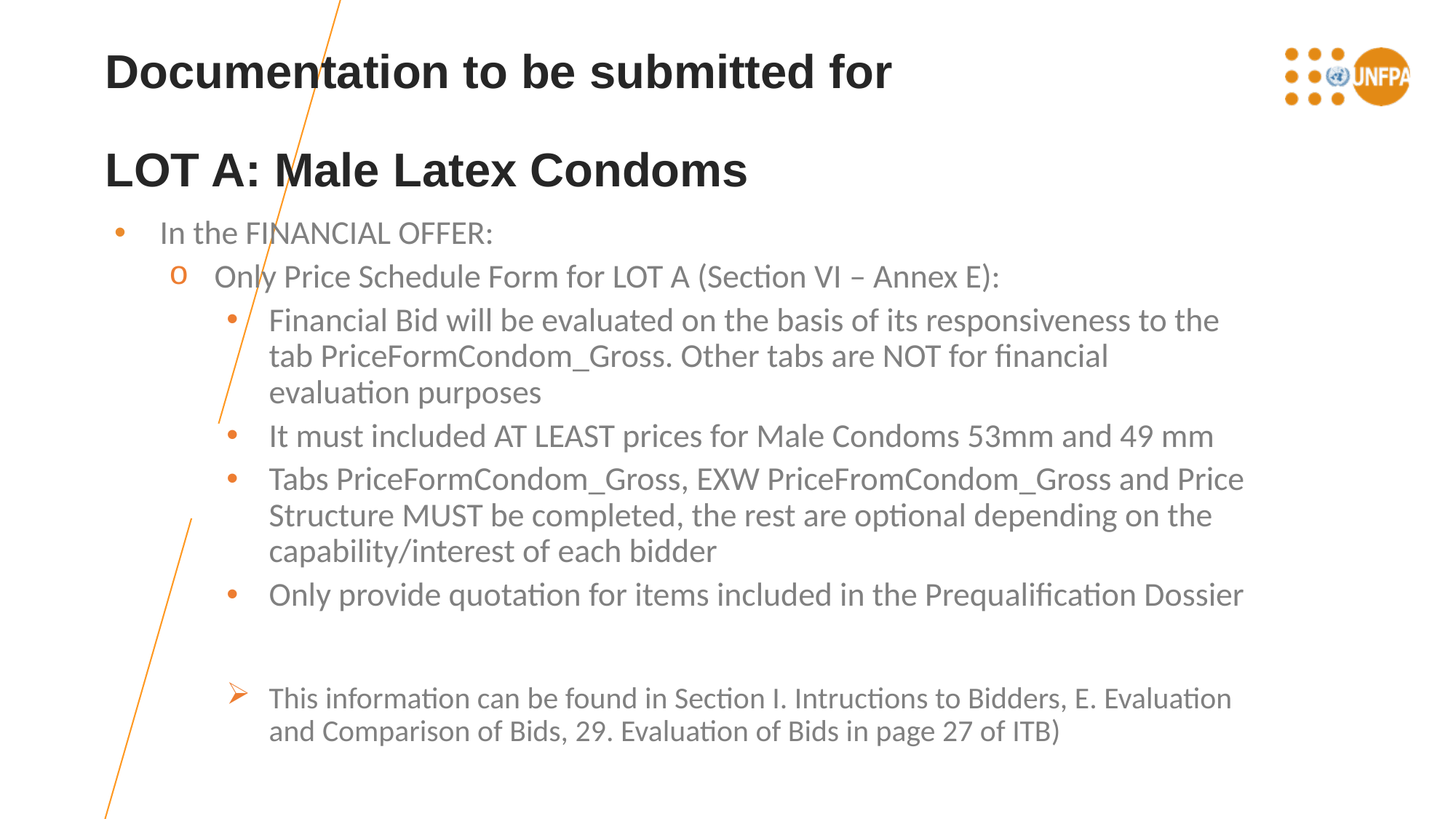

# Documentation to be submitted for LOT A: Male Latex Condoms
In the FINANCIAL OFFER:
Only Price Schedule Form for LOT A (Section VI – Annex E):
Financial Bid will be evaluated on the basis of its responsiveness to the tab PriceFormCondom_Gross. Other tabs are NOT for financial evaluation purposes
It must included AT LEAST prices for Male Condoms 53mm and 49 mm
Tabs PriceFormCondom_Gross, EXW PriceFromCondom_Gross and Price Structure MUST be completed, the rest are optional depending on the capability/interest of each bidder
Only provide quotation for items included in the Prequalification Dossier

This information can be found in Section I. Intructions to Bidders, E. Evaluation and Comparison of Bids, 29. Evaluation of Bids in page 27 of ITB)